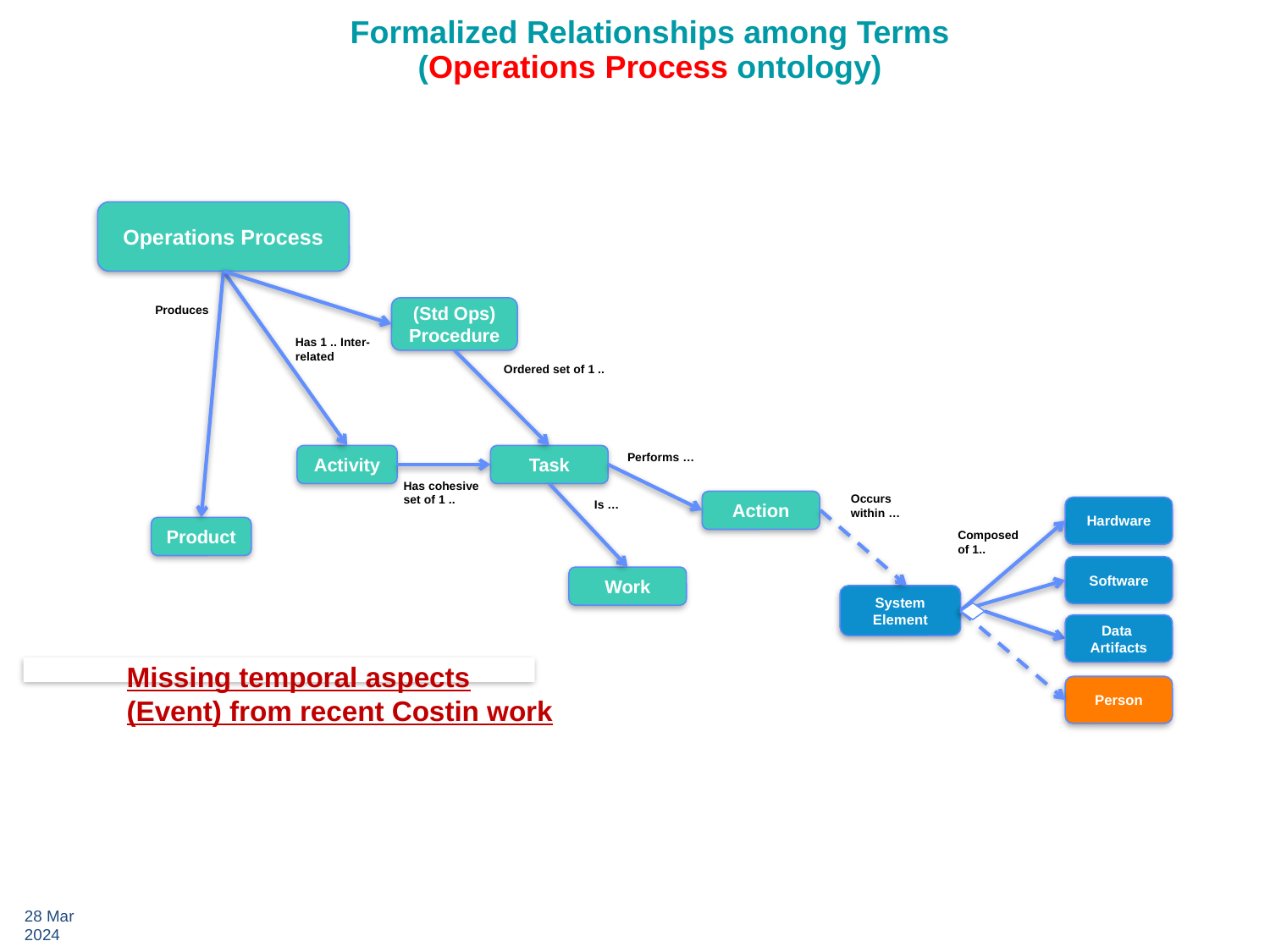

# Formalized Relationships among Terms (Operations Process ontology)
Operations Process
Produces
(Std Ops)
Procedure
Has 1 .. Inter-related
Ordered set of 1 ..
Performs …
Activity
Task
Has cohesive set of 1 ..
Occurs  within …
Is …
Action
Hardware
Product
Composed of 1..
Software
Work
System
Element

Data
Artifacts
Missing temporal aspects (Event) from recent Costin work

Person
28 Mar 2024